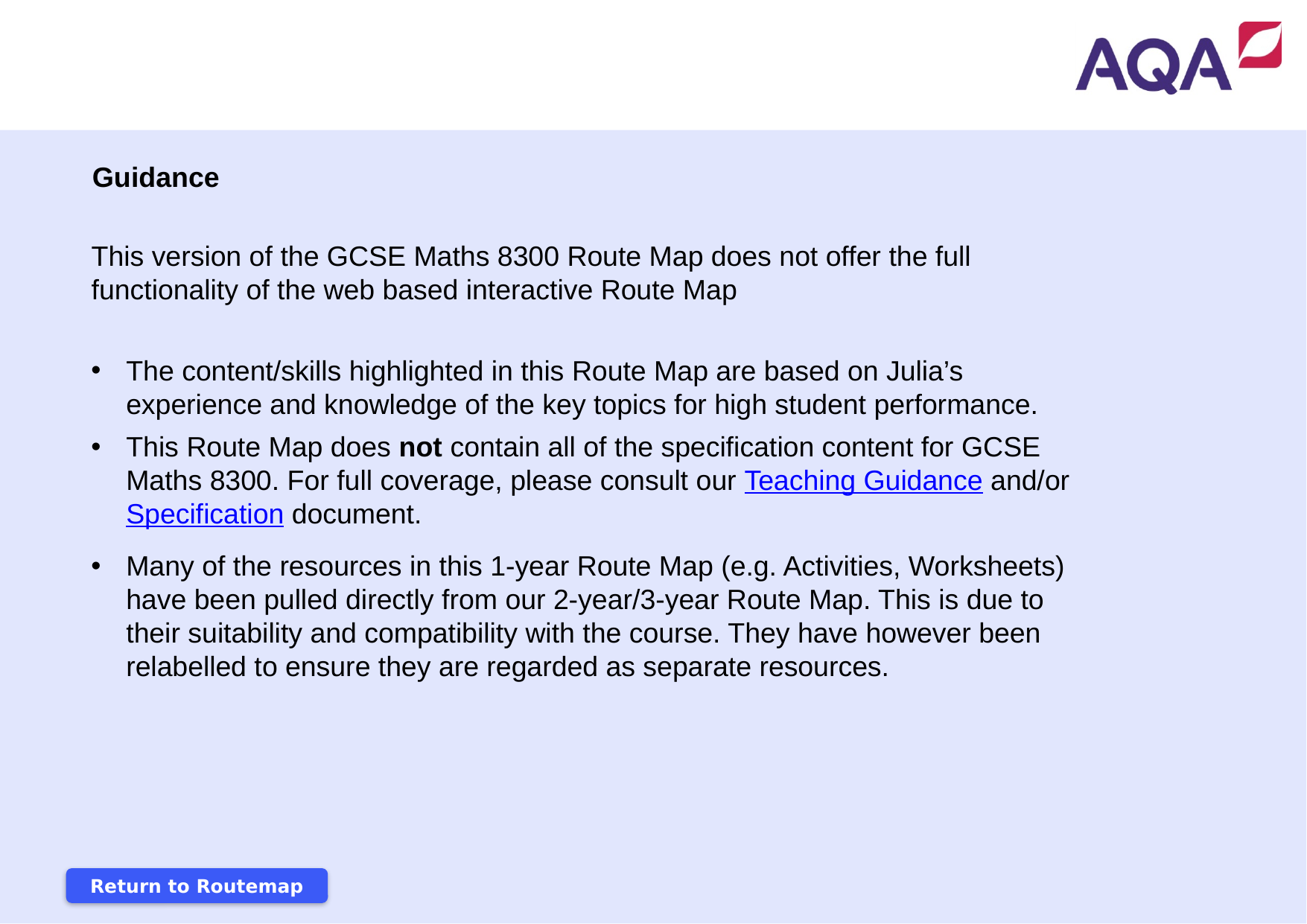

Guidance
This version of the GCSE Maths 8300 Route Map does not offer the full functionality of the web based interactive Route Map
The content/skills highlighted in this Route Map are based on Julia’s experience and knowledge of the key topics for high student performance.
This Route Map does not contain all of the specification content for GCSE Maths 8300. For full coverage, please consult our Teaching Guidance and/or Specification document.
Many of the resources in this 1-year Route Map (e.g. Activities, Worksheets) have been pulled directly from our 2-year/3-year Route Map. This is due to their suitability and compatibility with the course. They have however been relabelled to ensure they are regarded as separate resources.